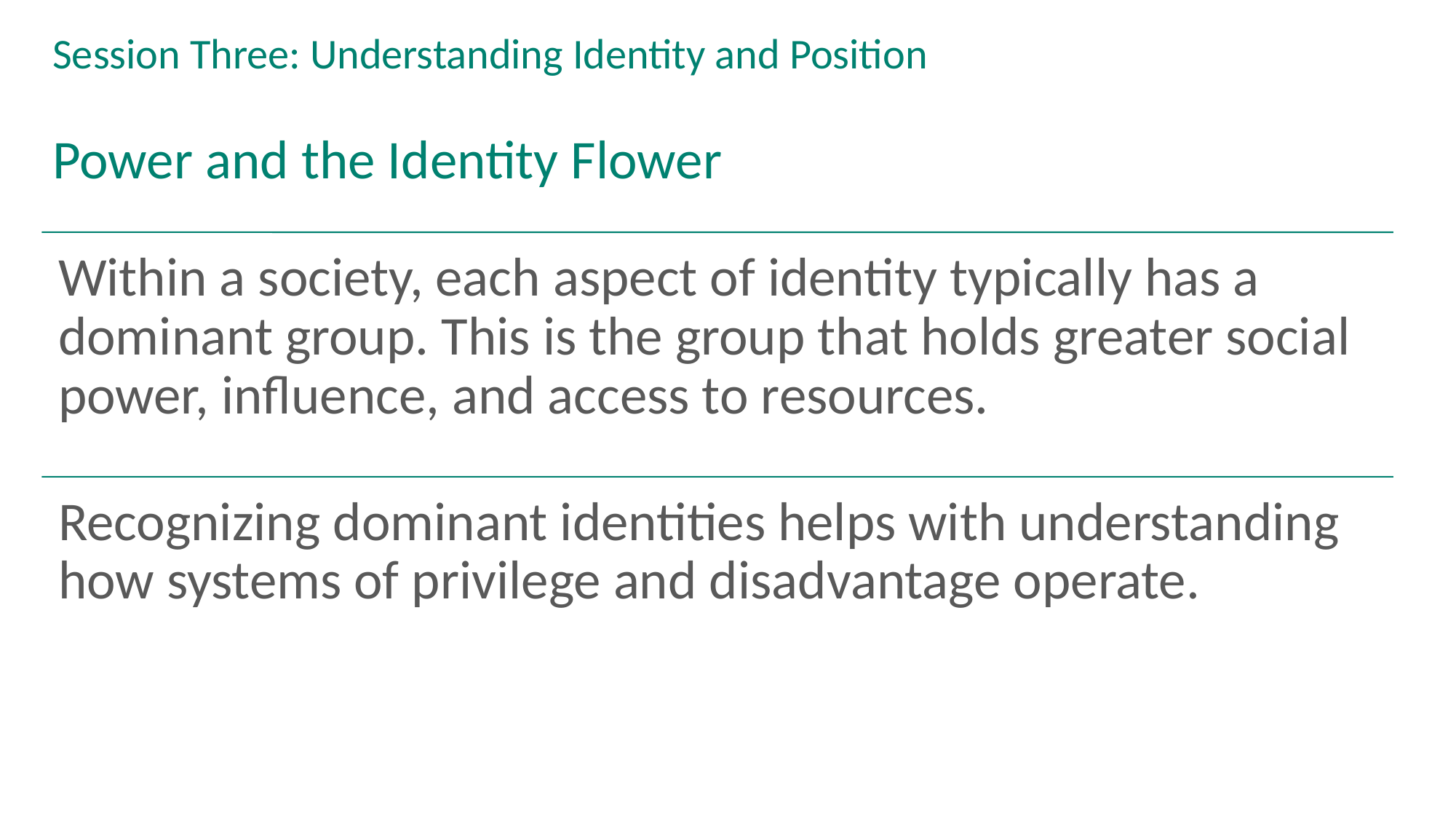

# Session Three: Understanding Identity and Position
Power and the Identity Flower
Within a society, each aspect of identity typically has a dominant group. This is the group that holds greater social power, influence, and access to resources.
Recognizing dominant identities helps with understanding how systems of privilege and disadvantage operate.